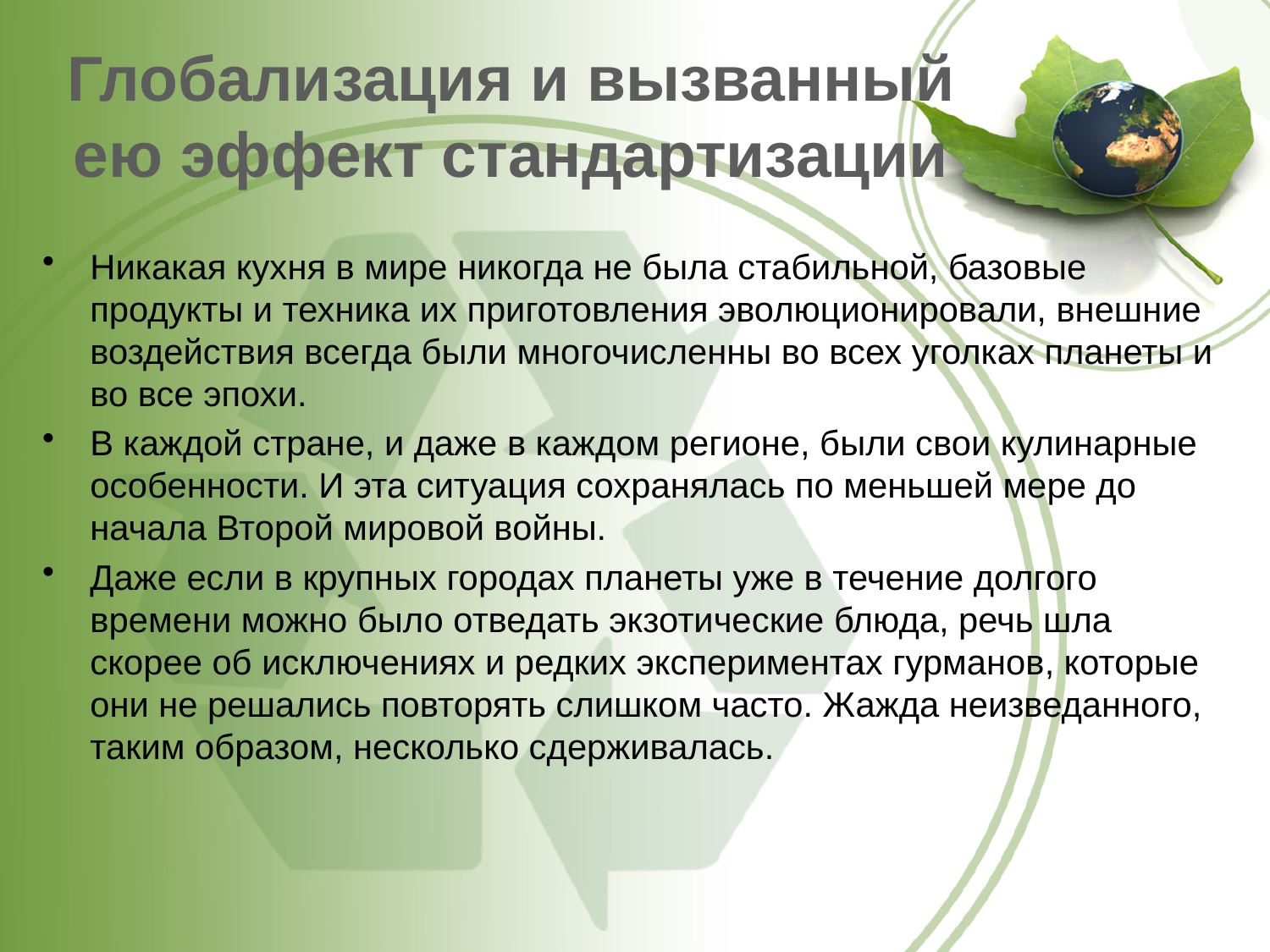

# Глобализация и вызванный ею эффект стандартизации
Никакая кухня в мире никогда не была стабильной, базовые продукты и техника их приготовления эволюционировали, внешние воздействия всегда были многочисленны во всех уголках планеты и во все эпохи.
В каждой стране, и даже в каждом регионе, были свои кулинарные особенности. И эта ситуация сохранялась по меньшей мере до начала Второй мировой войны.
Даже если в крупных городах планеты уже в течение долгого времени можно было отведать экзотические блюда, речь шла скорее об исключениях и редких экспериментах гурманов, которые они не решались повторять слишком часто. Жажда неизведанного, таким образом, несколько сдерживалась.